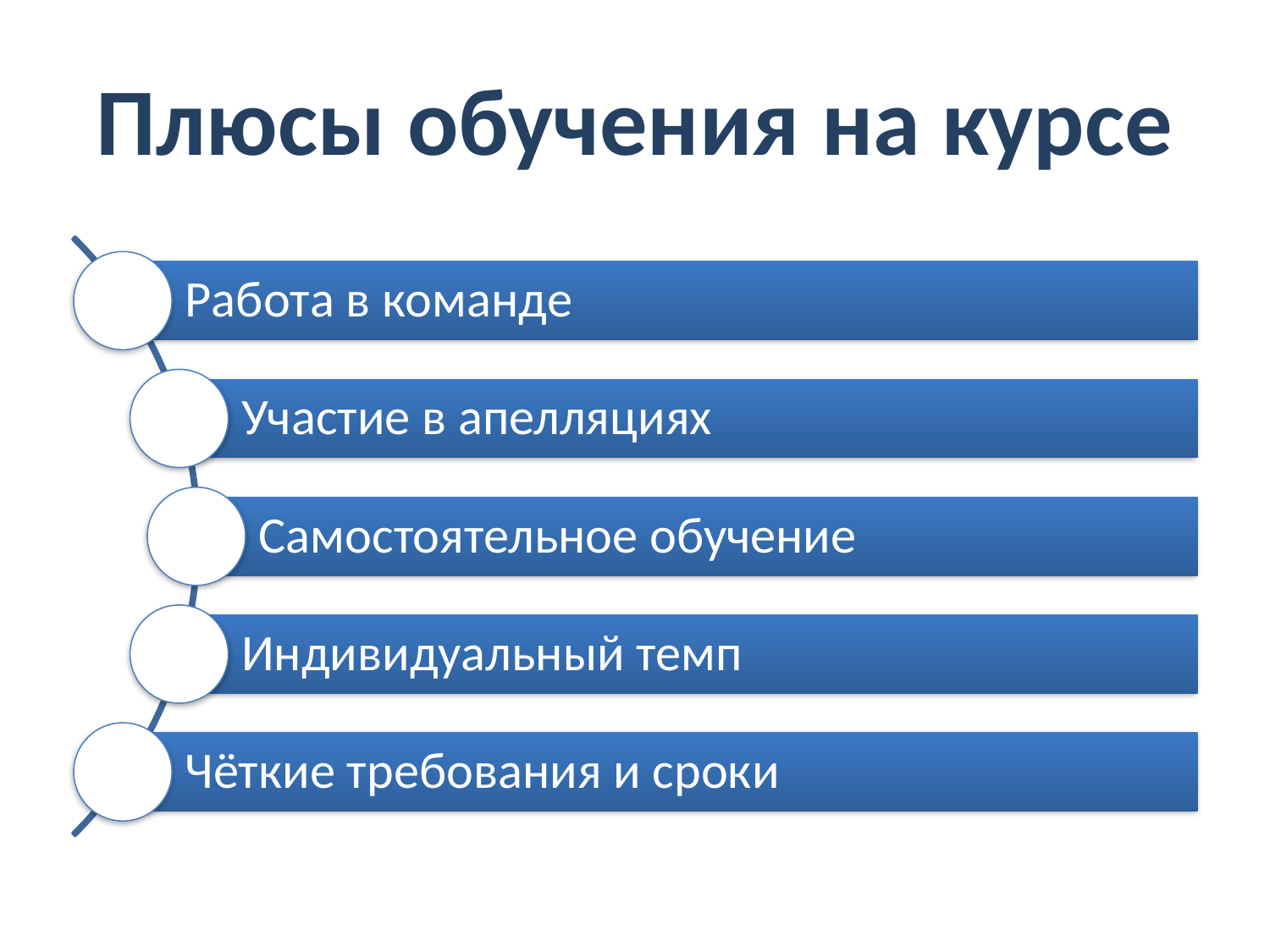

# Плюсы обучения на курсе
Работа в команде
Участие в апелляциях
Самостоятельное обучение
Индивидуальный темп
Чёткие требования и сроки